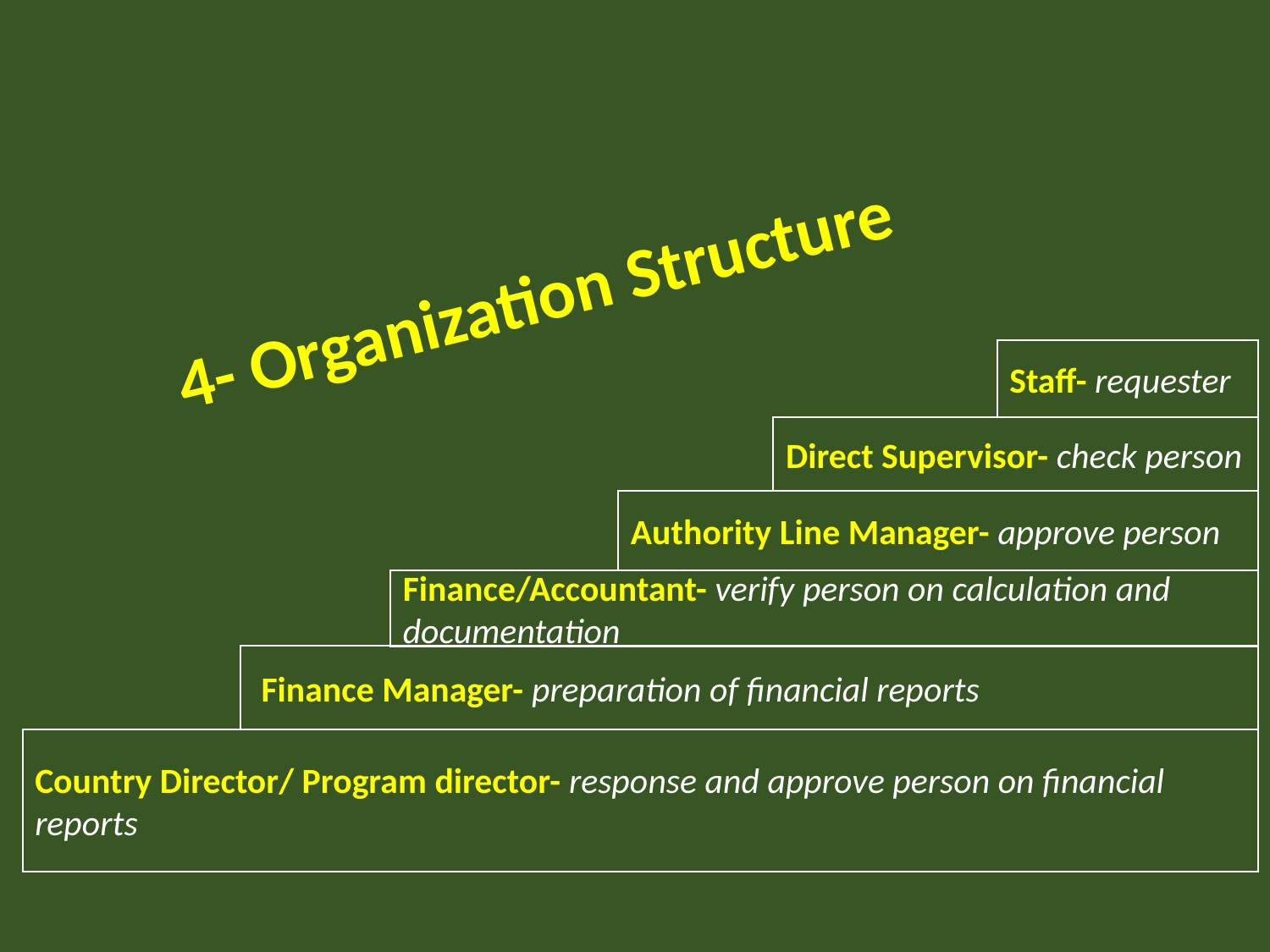

# 4- Organization Structure

Staff- requester
Direct Supervisor- check person
Authority Line Manager- approve person
Finance/Accountant- verify person on calculation and documentation
 Finance Manager- preparation of financial reports
Country Director/ Program director- response and approve person on financial reports